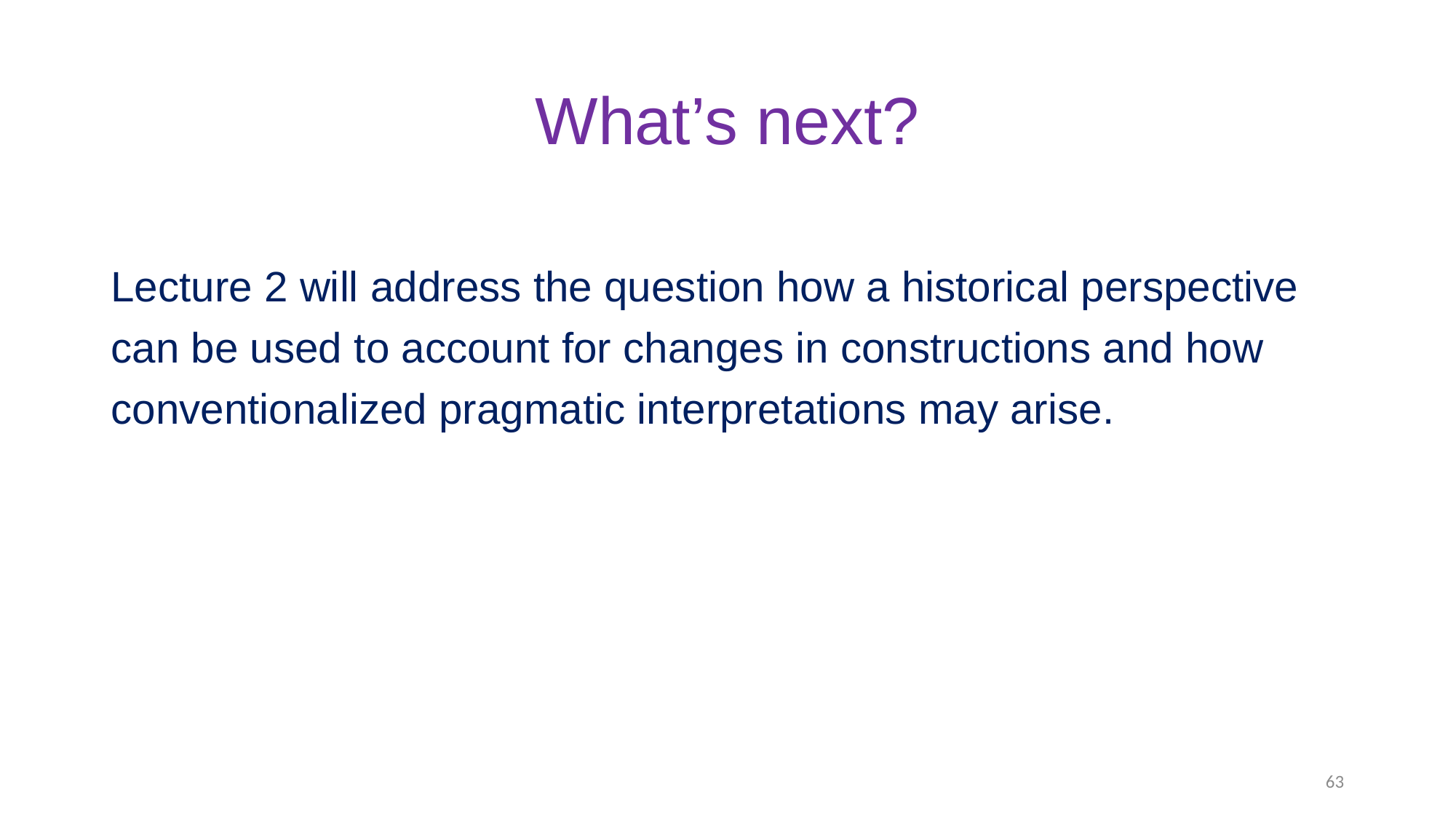

# What’s next?
Lecture 2 will address the question how a historical perspective
can be used to account for changes in constructions and how
conventionalized pragmatic interpretations may arise.

63